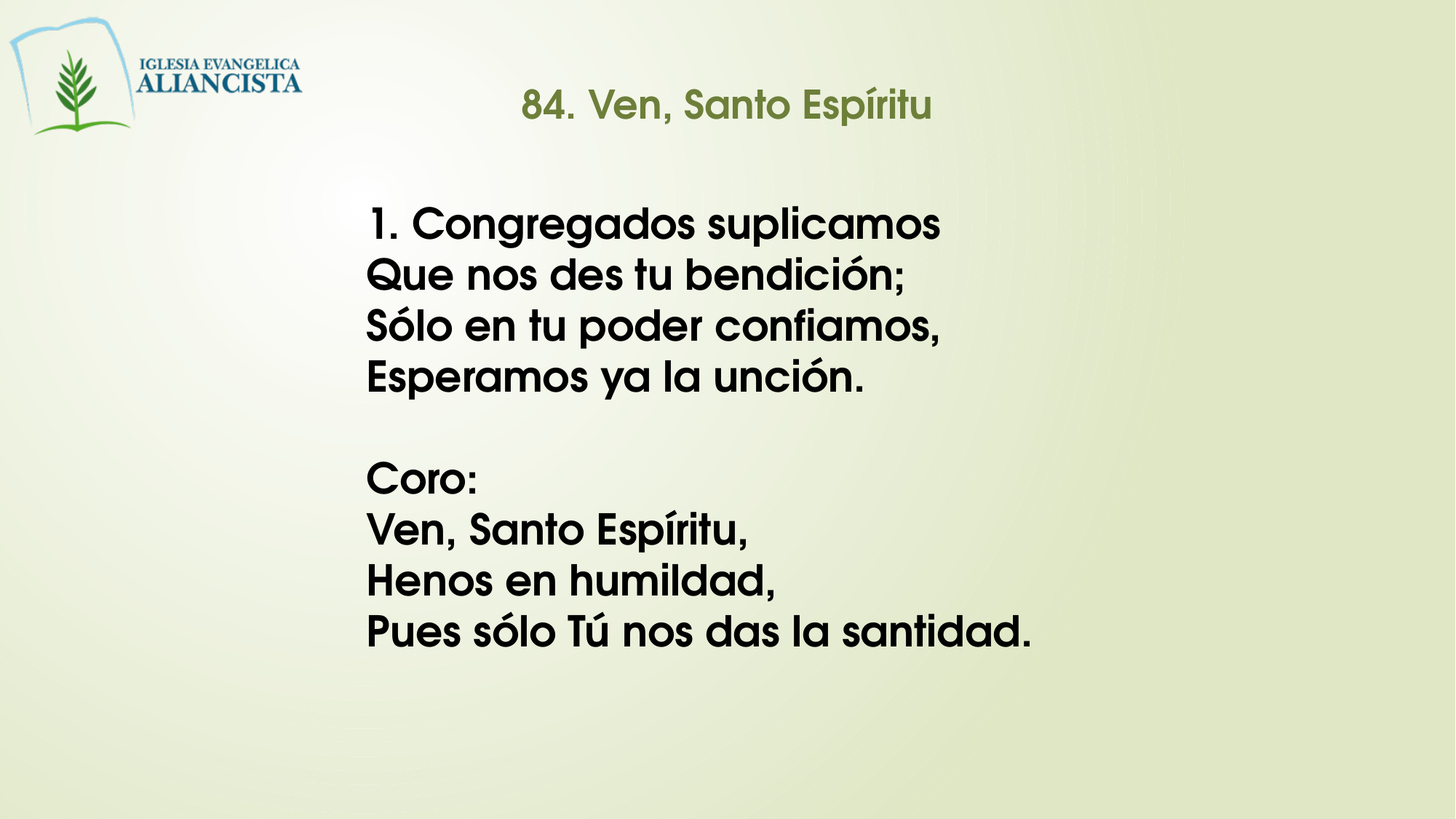

84. Ven, Santo Espíritu
1. Congregados suplicamos
Que nos des tu bendición;
Sólo en tu poder confiamos,
Esperamos ya la unción.

Coro:
Ven, Santo Espíritu,
Henos en humildad,
Pues sólo Tú nos das la santidad.